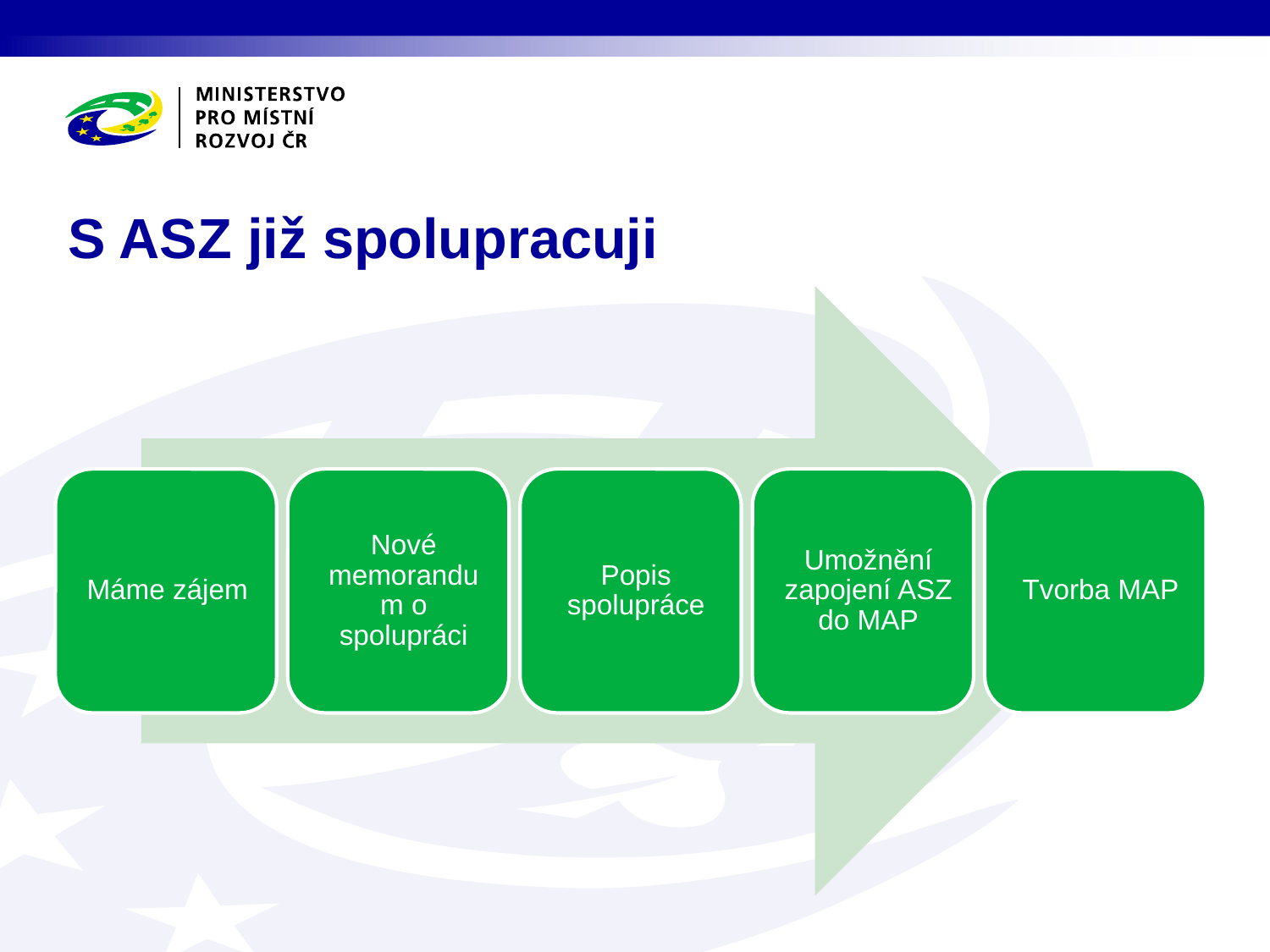

# S ASZ již spolupracuji
Máme zájem
Nové memorandum o spolupráci
Popis spolupráce
Umožnění zapojení ASZ do MAP
Tvorba MAP